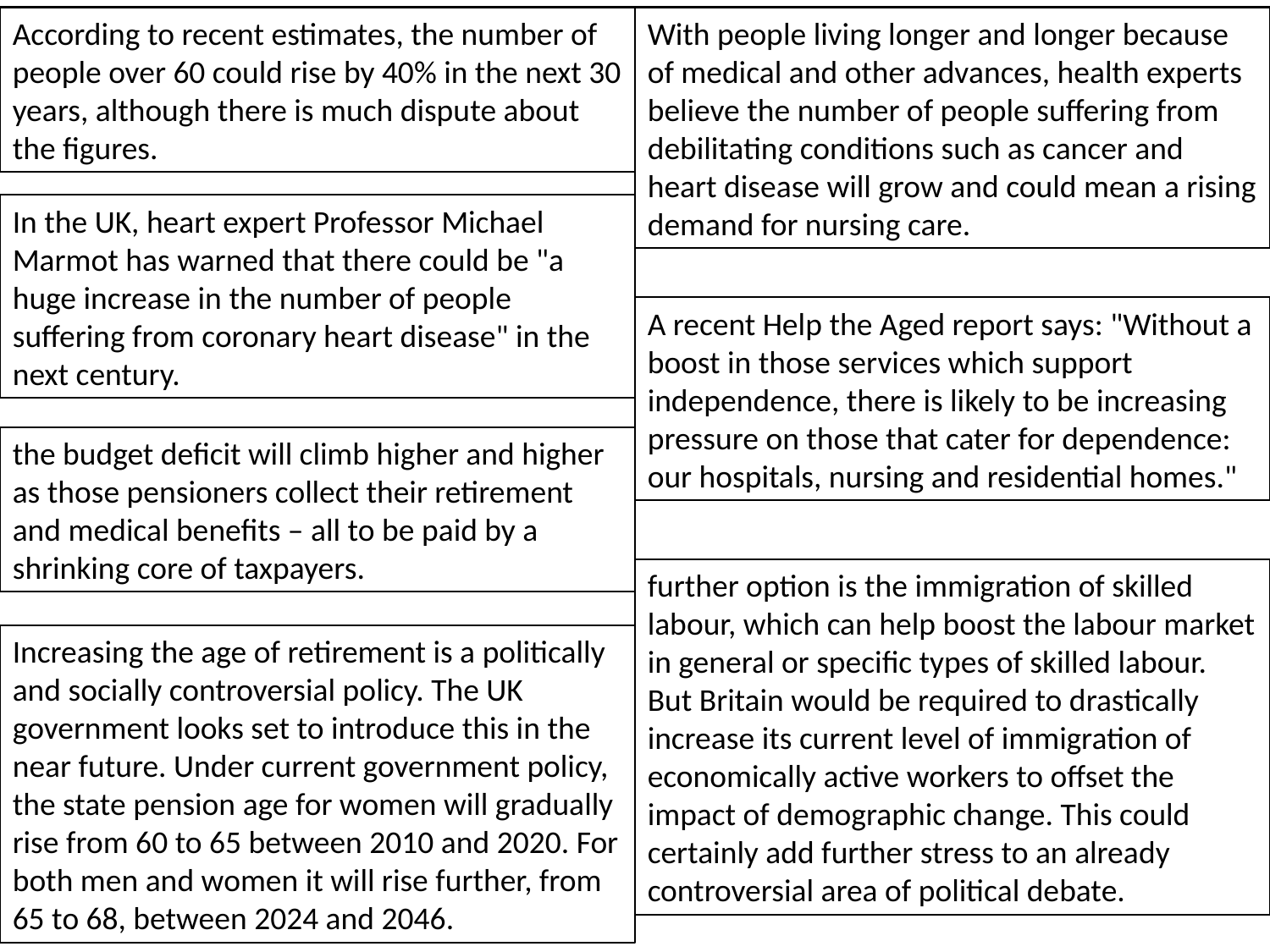

According to recent estimates, the number of people over 60 could rise by 40% in the next 30 years, although there is much dispute about the figures.
With people living longer and longer because of medical and other advances, health experts believe the number of people suffering from debilitating conditions such as cancer and heart disease will grow and could mean a rising demand for nursing care.
In the UK, heart expert Professor Michael Marmot has warned that there could be "a huge increase in the number of people suffering from coronary heart disease" in the next century.
A recent Help the Aged report says: "Without a boost in those services which support independence, there is likely to be increasing pressure on those that cater for dependence: our hospitals, nursing and residential homes."
the budget deficit will climb higher and higher as those pensioners collect their retirement and medical benefits – all to be paid by a shrinking core of taxpayers.
further option is the immigration of skilled labour, which can help boost the labour market in general or specific types of skilled labour. But Britain would be required to drastically increase its current level of immigration of economically active workers to offset the impact of demographic change. This could certainly add further stress to an already controversial area of political debate.
Increasing the age of retirement is a politically and socially controversial policy. The UK government looks set to introduce this in the near future. Under current government policy, the state pension age for women will gradually rise from 60 to 65 between 2010 and 2020. For both men and women it will rise further, from 65 to 68, between 2024 and 2046.